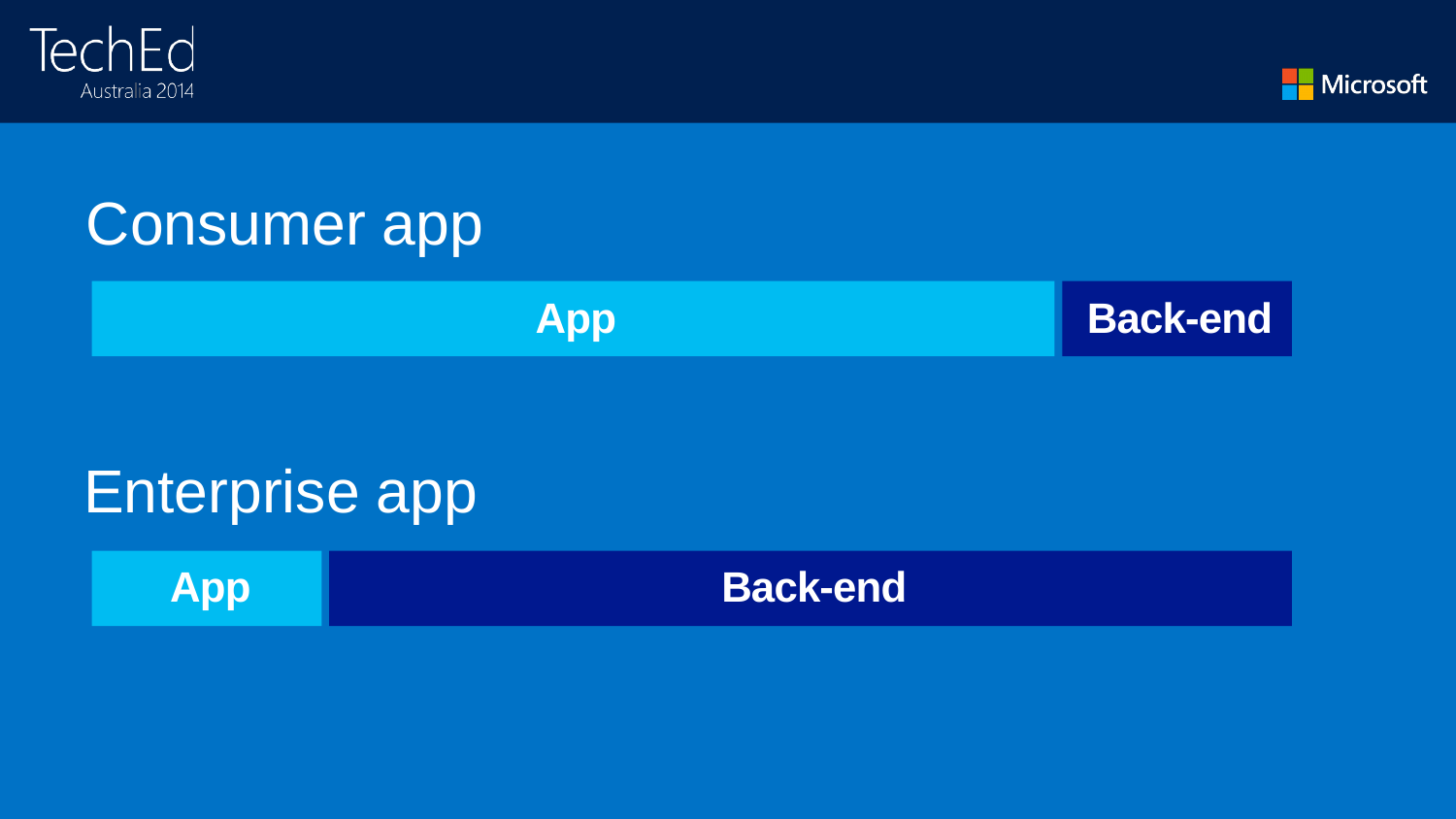

Consumer app
App
Back-end
Enterprise app
App
Back-end